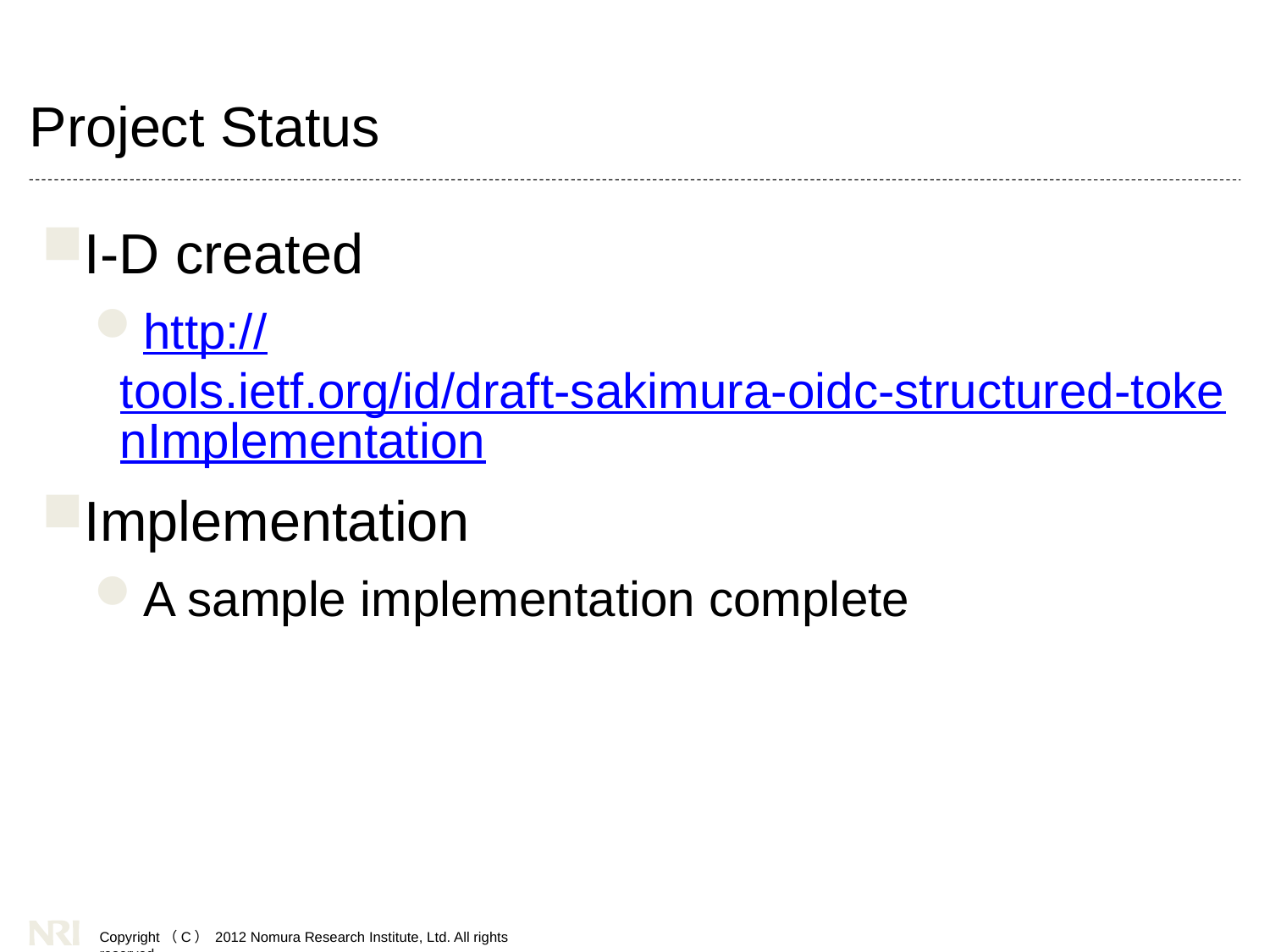

# Project Status
I-D created
http://tools.ietf.org/id/draft-sakimura-oidc-structured-tokenImplementation
Implementation
A sample implementation complete